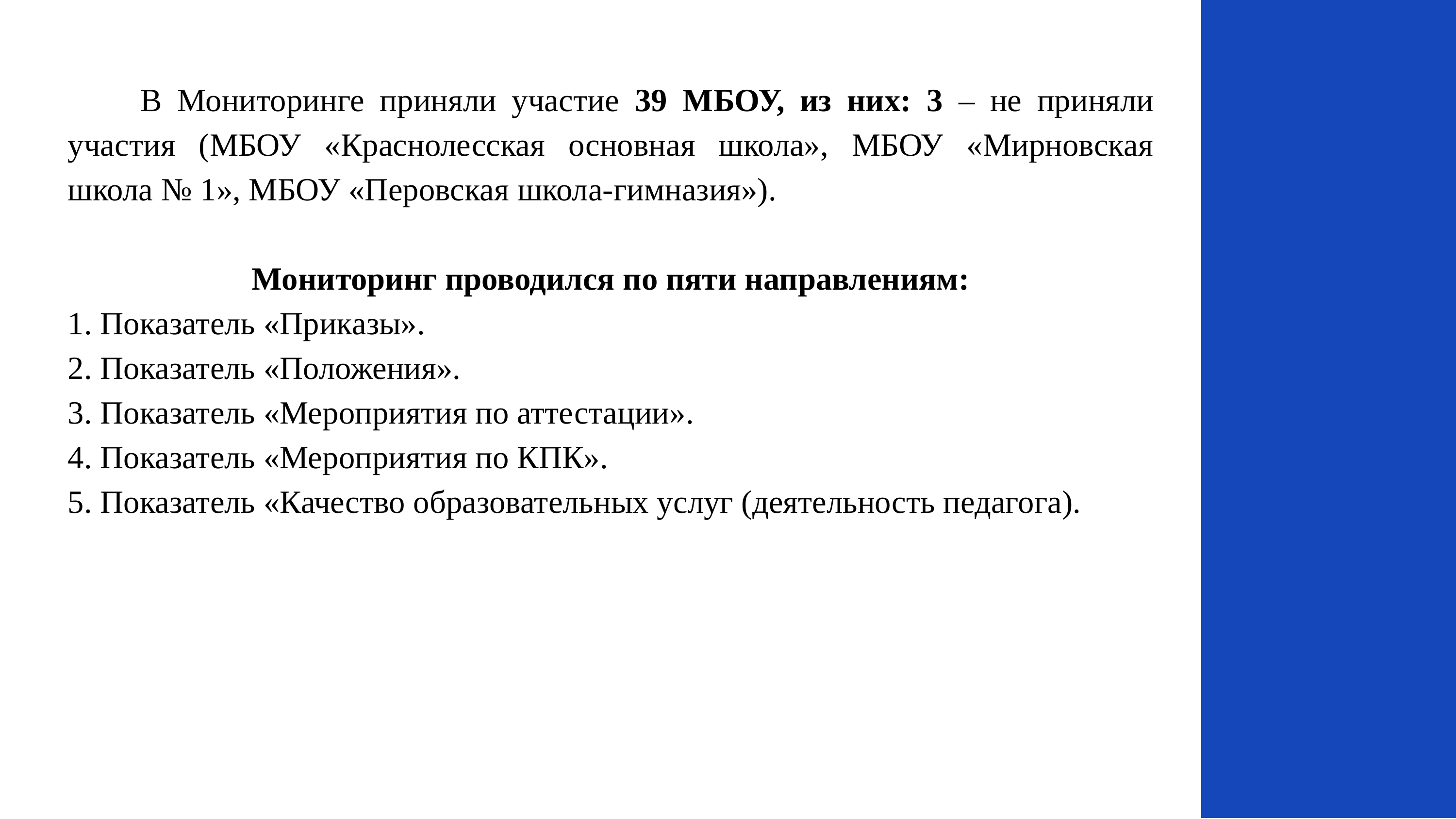

В Мониторинге приняли участие 39 МБОУ, из них: 3 – не приняли участия (МБОУ «Краснолесская основная школа», МБОУ «Мирновская школа № 1», МБОУ «Перовская школа-гимназия»).

Мониторинг проводился по пяти направлениям:
1. Показатель «Приказы».
2. Показатель «Положения».
3. Показатель «Мероприятия по аттестации».
4. Показатель «Мероприятия по КПК».
5. Показатель «Качество образовательных услуг (деятельность педагога).